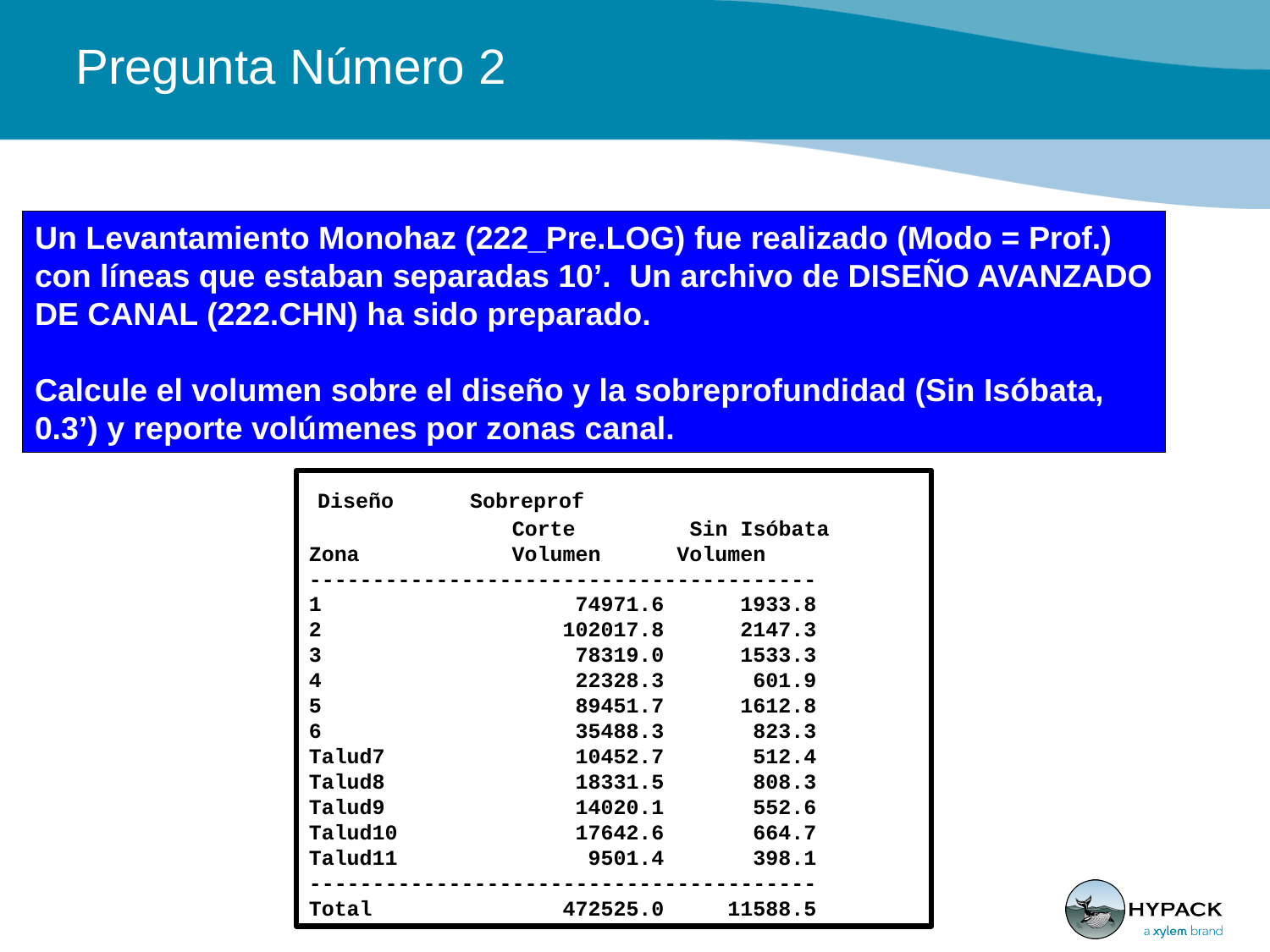

# Pregunta Número 2
Un Levantamiento Monohaz (222_Pre.LOG) fue realizado (Modo = Prof.) con líneas que estaban separadas 10’.  Un archivo de DISEÑO AVANZADO DE CANAL (222.CHN) ha sido preparado.

Calcule el volumen sobre el diseño y la sobreprofundidad (Sin Isóbata, 0.3’) y reporte volúmenes por zonas canal.
 Diseño      Sobreprof
                Corte         Sin Isóbata
Zona            Volumen      Volumen
----------------------------------------
1                    74971.6      1933.8
2                   102017.8      2147.3
3                    78319.0      1533.3
4                    22328.3       601.9
5                    89451.7      1612.8
6                    35488.3       823.3
Talud7               10452.7       512.4
Talud8               18331.5       808.3
Talud9               14020.1       552.6
Talud10              17642.6       664.7
Talud11               9501.4       398.1
----------------------------------------
Total               472525.0     11588.5